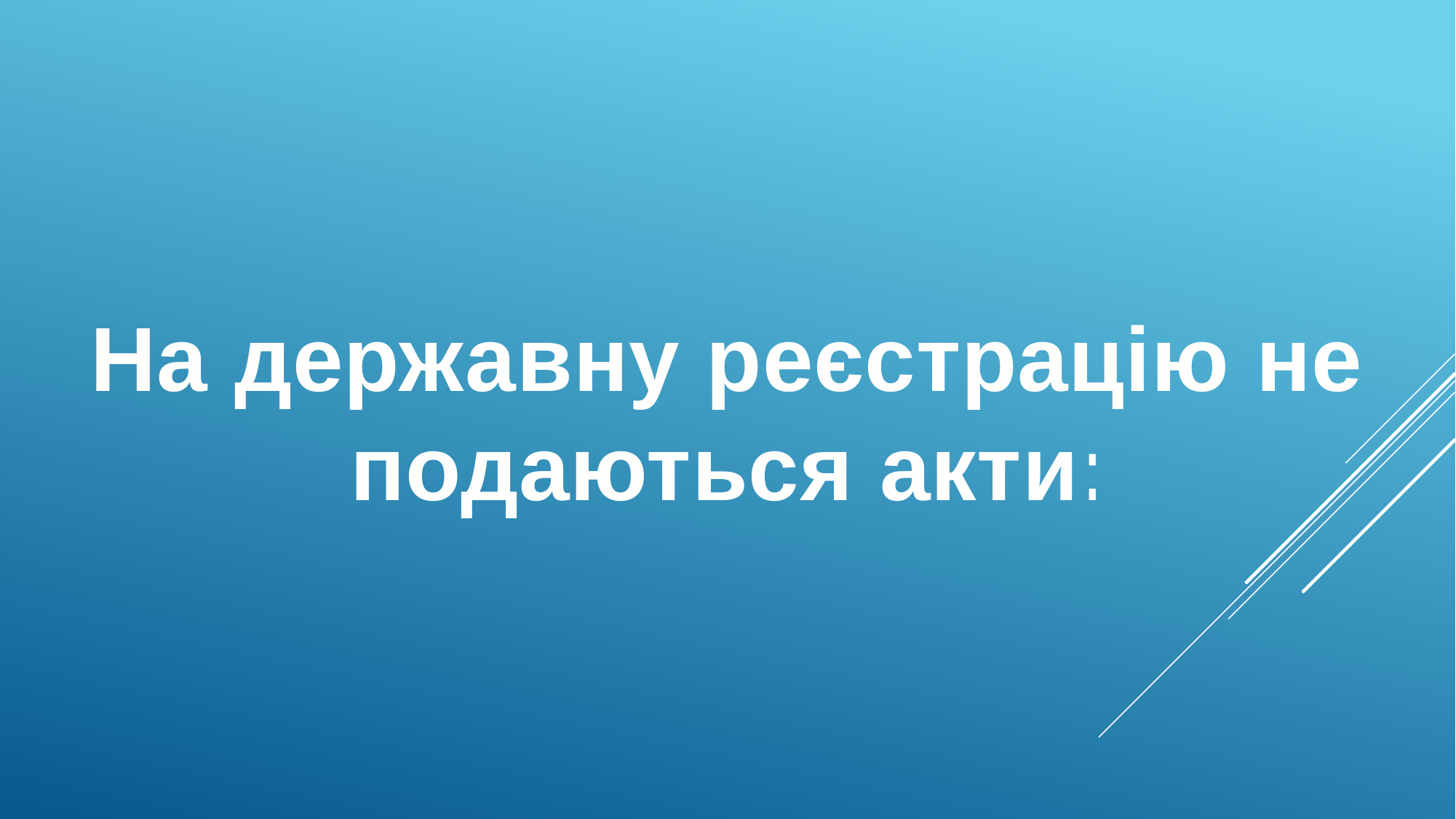

# На державну реєстрацію не подаються акти: